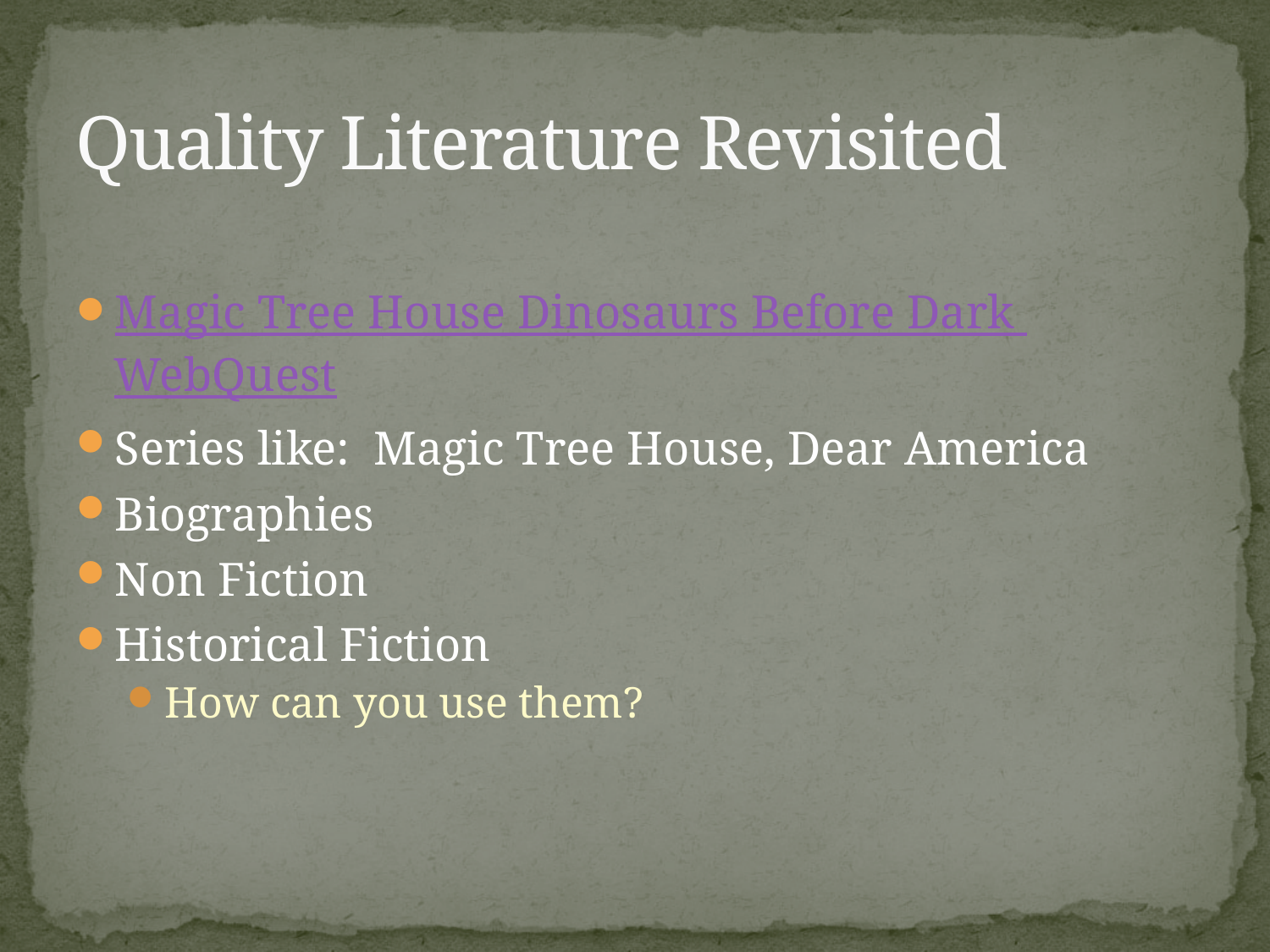

# Quality Literature Revisited

Magic Tree House Dinosaurs Before Dark WebQuest
Series like:  Magic Tree House, Dear America
Biographies
Non Fiction
Historical Fiction
How can you use them?